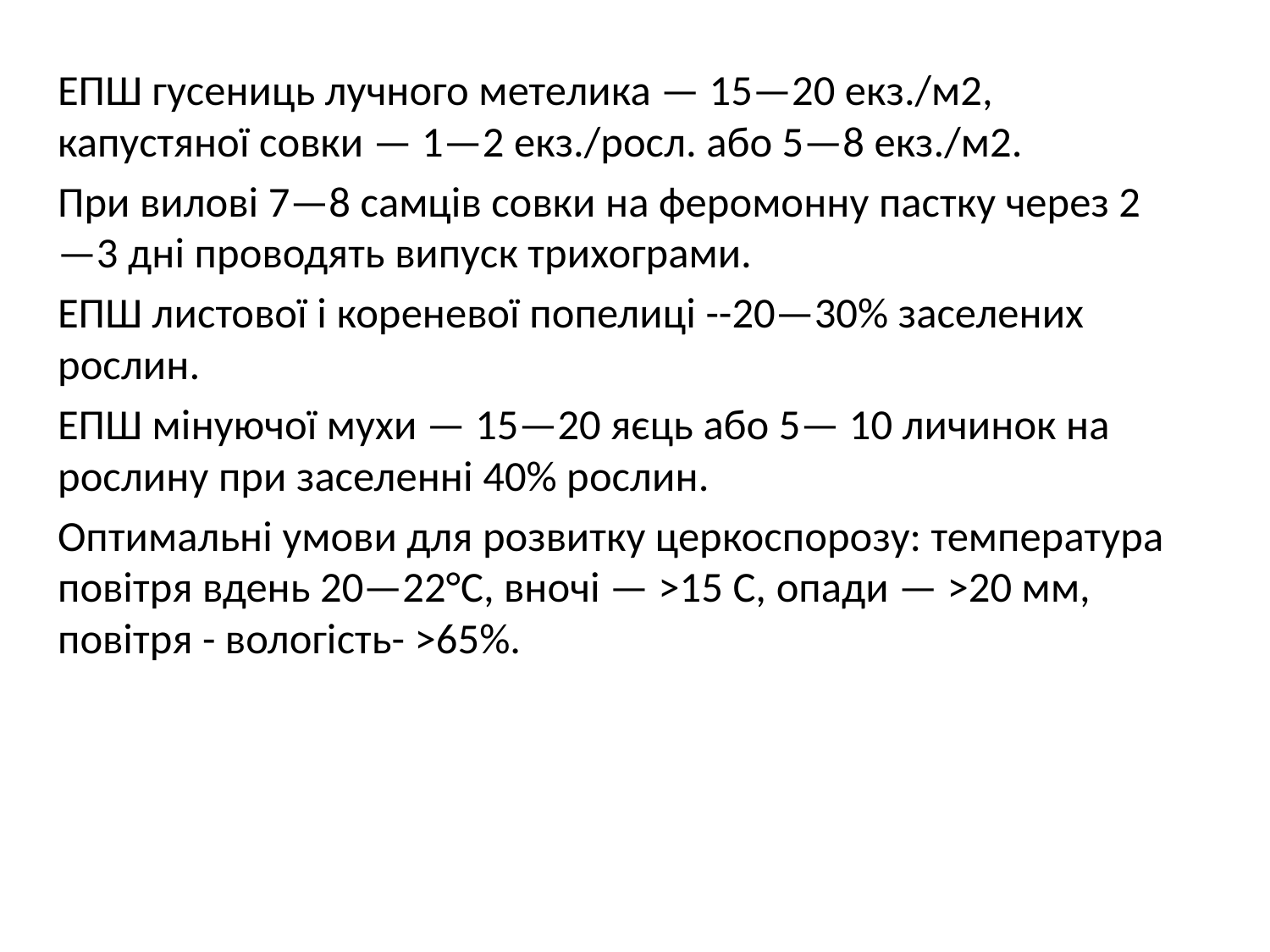

ЕПШ гусениць лучного метелика — 15—20 екз./м2, капустяної совки — 1—2 екз./росл. або 5—8 екз./м2.
При вилові 7—8 самців совки на феромонну пастку через 2—3 дні проводять випуск трихограми.
ЕПШ листової і кореневої попелиці --20—30% заселених рослин.
ЕПШ мінуючої мухи — 15—20 яєць або 5— 10 личинок на рослину при заселенні 40% рослин.
Оптимальні умови для розвитку церкоспорозу: температура повітря вдень 20—22°С, вночі — >15 С, опади — >20 мм, повітря - вологість- >65%.